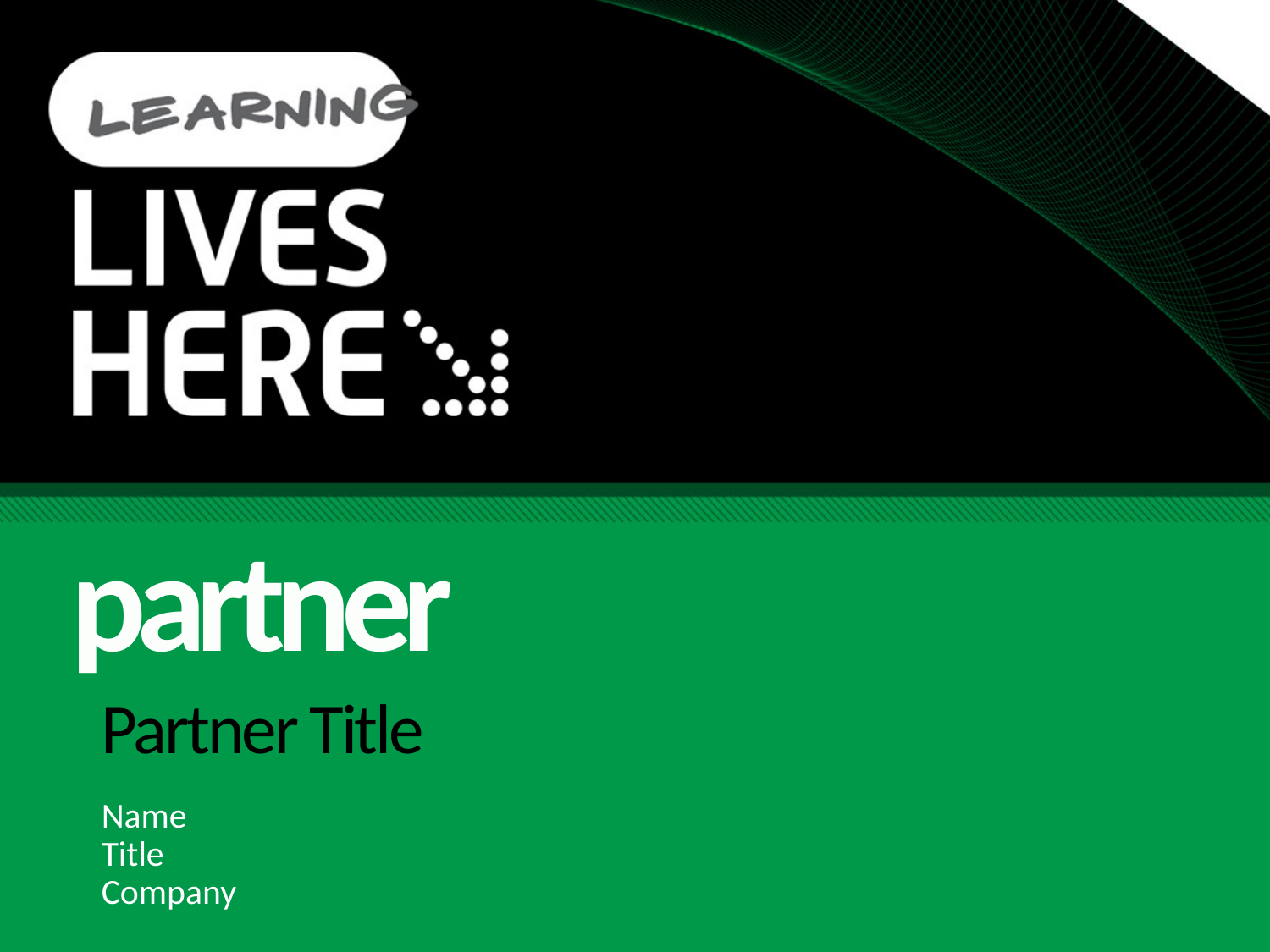

partner
# Partner Title
Name
Title
Company